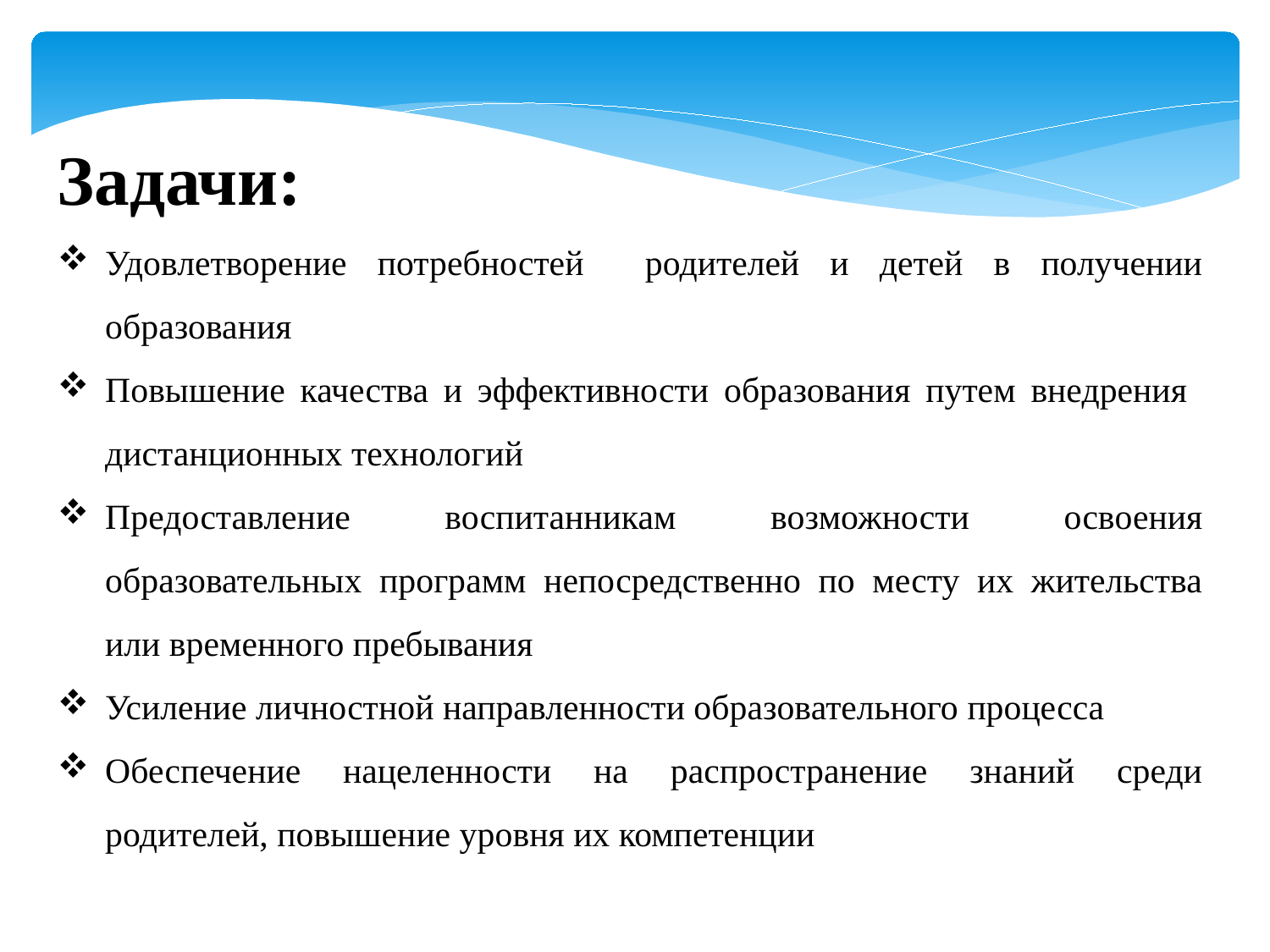

Задачи:
Удовлетворение потребностей  родителей и детей в получении образования
Повышение качества и эффективности образования путем внедрения  дистанционных технологий
Предоставление воспитанникам возможности освоения образовательных программ непосредственно по месту их жительства или временного пребывания
Усиление личностной направленности образовательного процесса
Обеспечение нацеленности на распространение знаний среди родителей, повышение уровня их компетенции